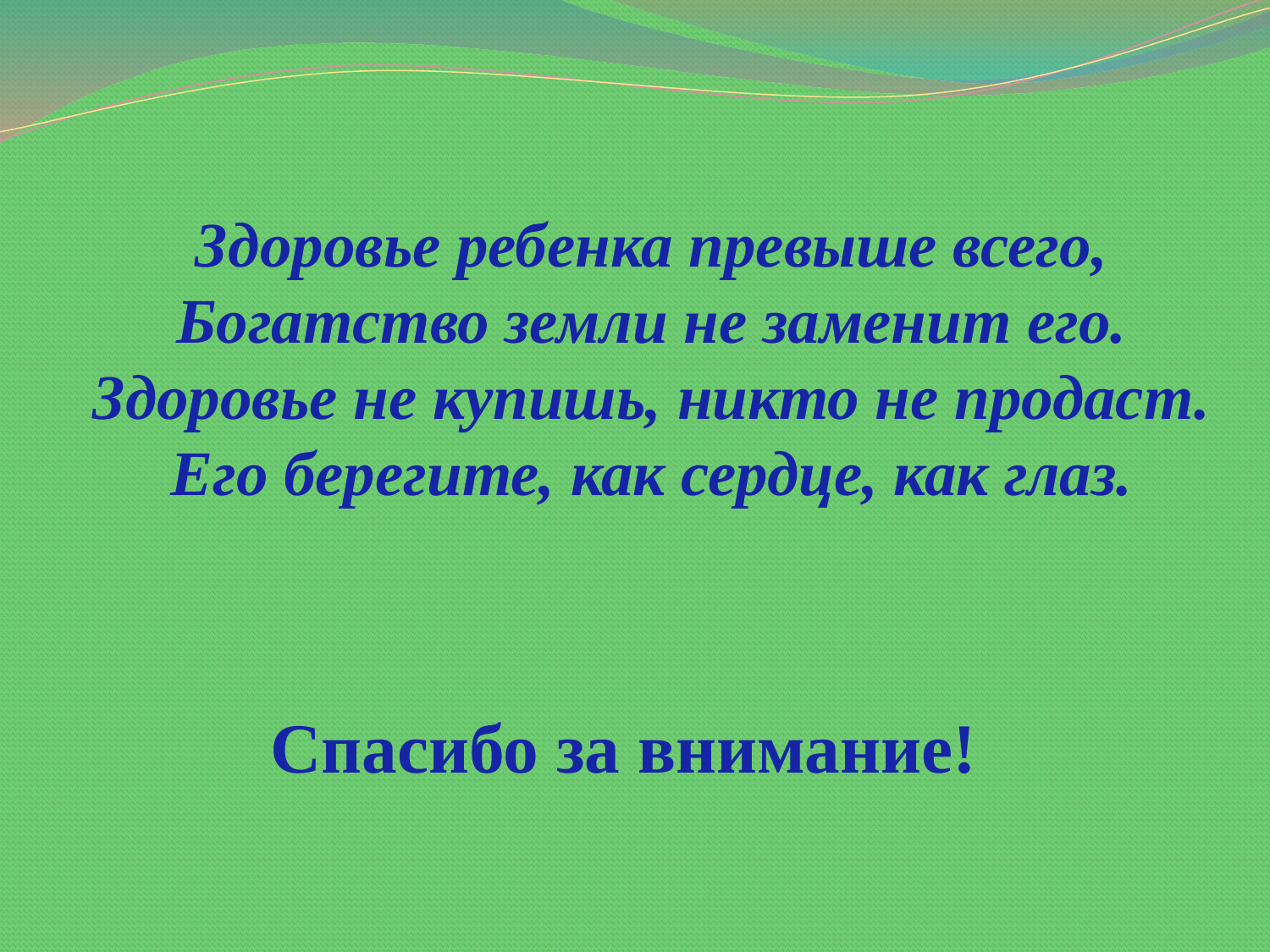

# Здоровье ребенка превыше всего, Богатство земли не заменит его. Здоровье не купишь, никто не продаст. Его берегите, как сердце, как глаз.
Спасибо за внимание!